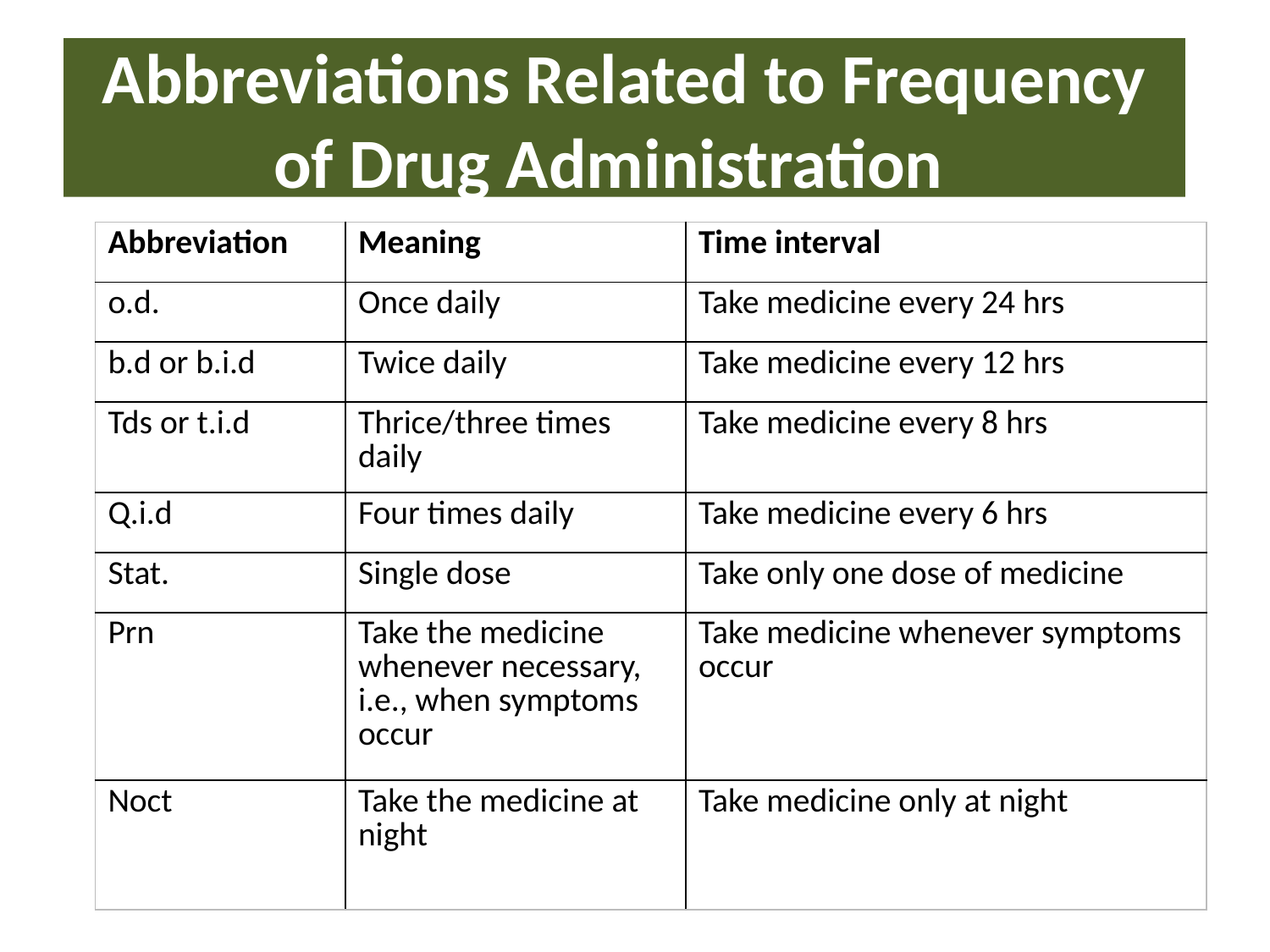

# Abbreviations Related to Frequency of Drug Administration
| Abbreviation | Meaning | Time interval |
| --- | --- | --- |
| o.d. | Once daily | Take medicine every 24 hrs |
| b.d or b.i.d | Twice daily | Take medicine every 12 hrs |
| Tds or t.i.d | Thrice/three times daily | Take medicine every 8 hrs |
| Q.i.d | Four times daily | Take medicine every 6 hrs |
| Stat. | Single dose | Take only one dose of medicine |
| Prn | Take the medicine whenever necessary, i.e., when symptoms occur | Take medicine whenever symptoms occur |
| Noct | Take the medicine at night | Take medicine only at night |